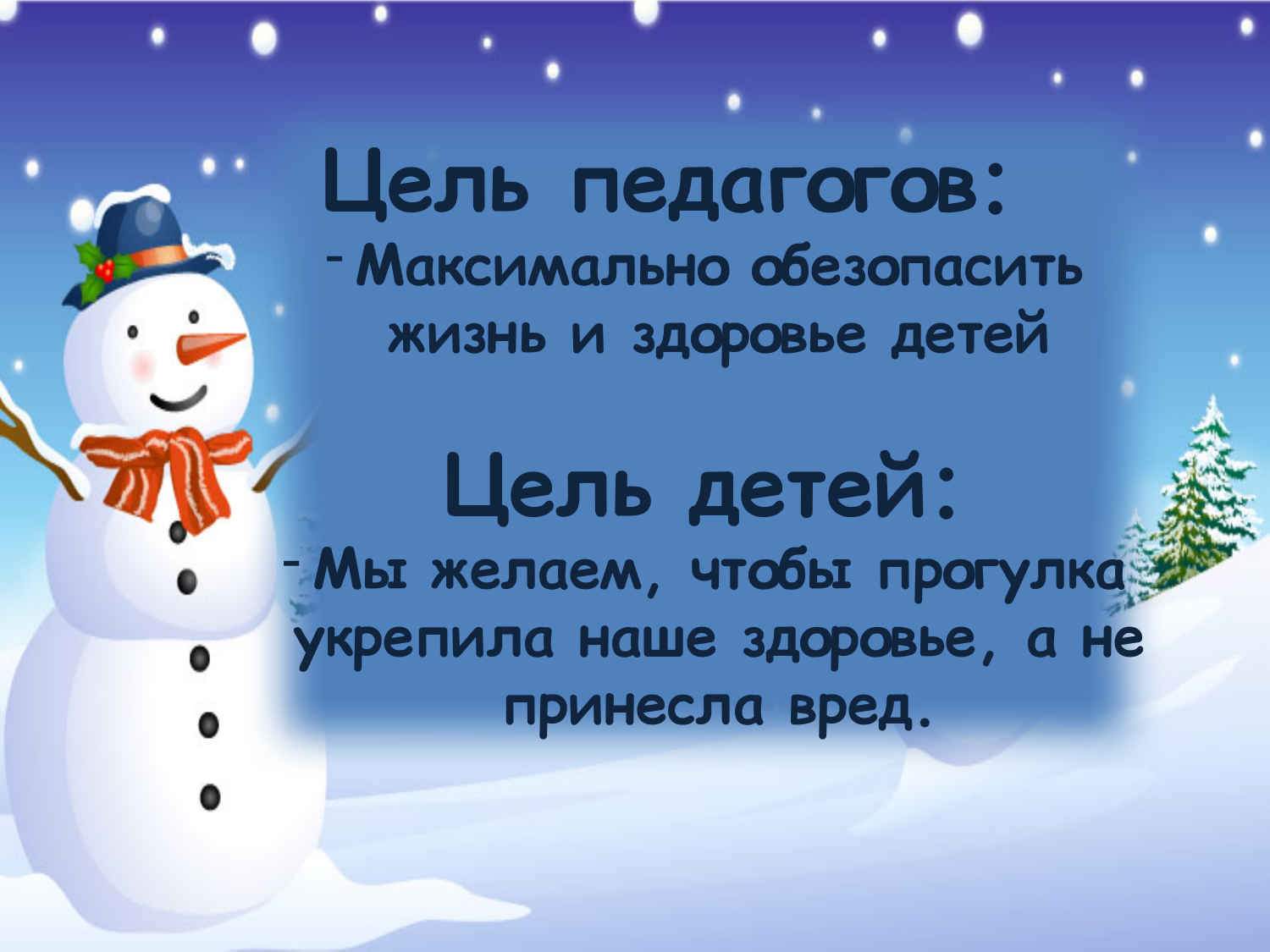

Цель педагогов:
Максимально обезопасить жизнь и здоровье детей

Цель детей:
Мы желаем, чтобы прогулка укрепила наше здоровье, а не принесла вред.